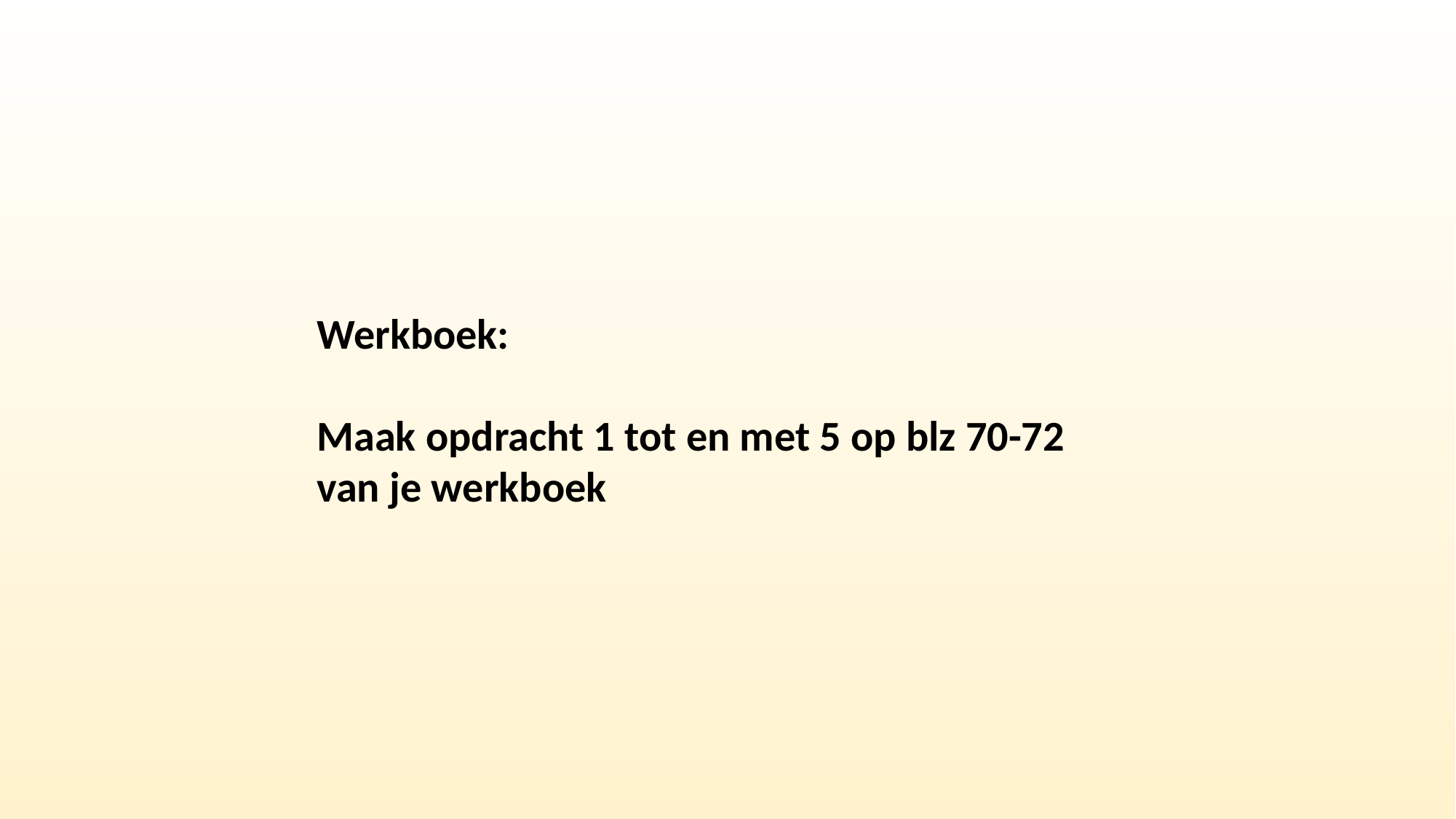

Werkboek:

Maak opdracht 1 tot en met 5 op blz 70-72
van je werkboek